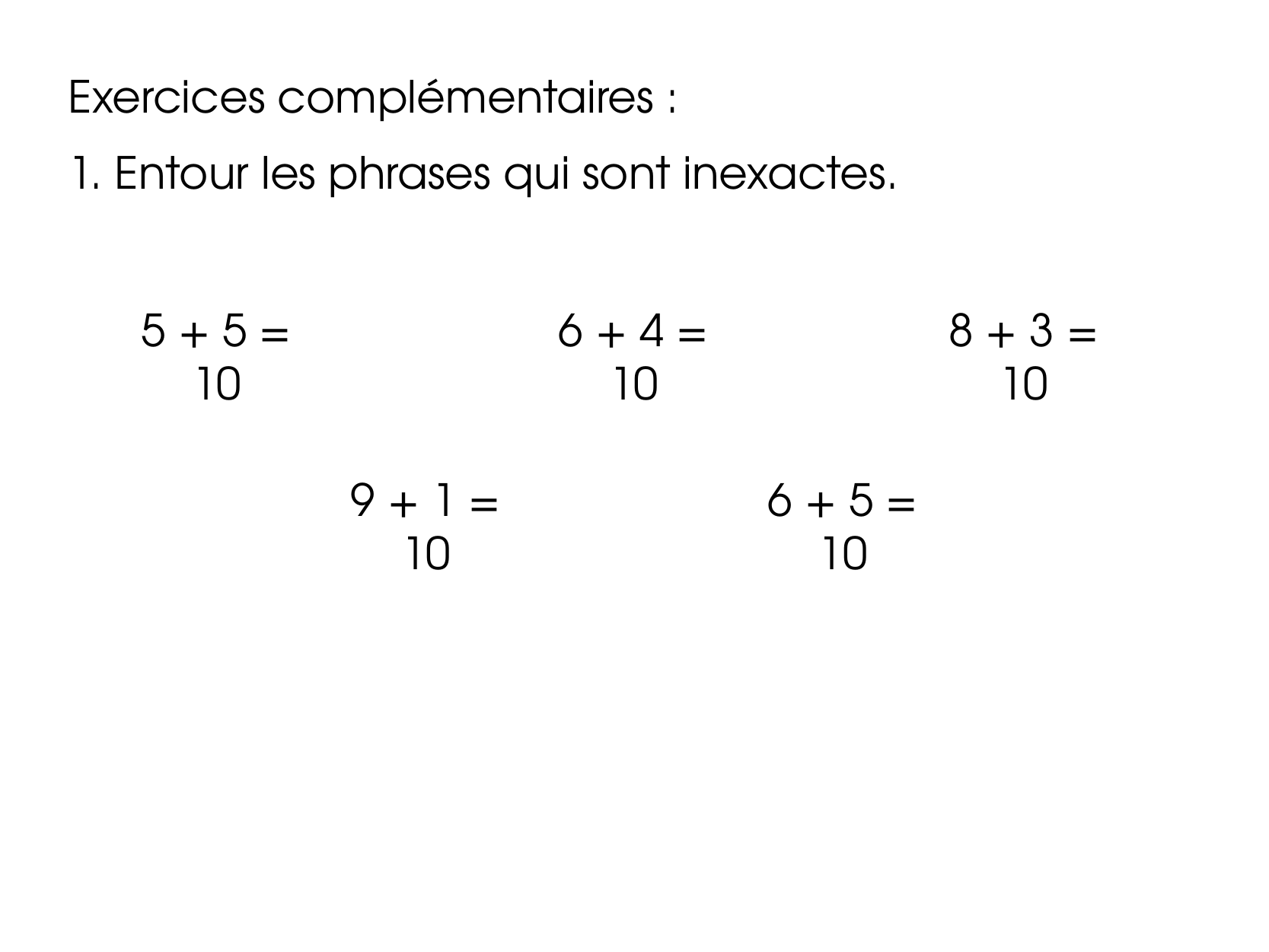

Exercices complémentaires :
1. Entour les phrases qui sont inexactes.
5 + 5 = 10
6 + 4 = 10
8 + 3 = 10
9 + 1 = 10
6 + 5 = 10